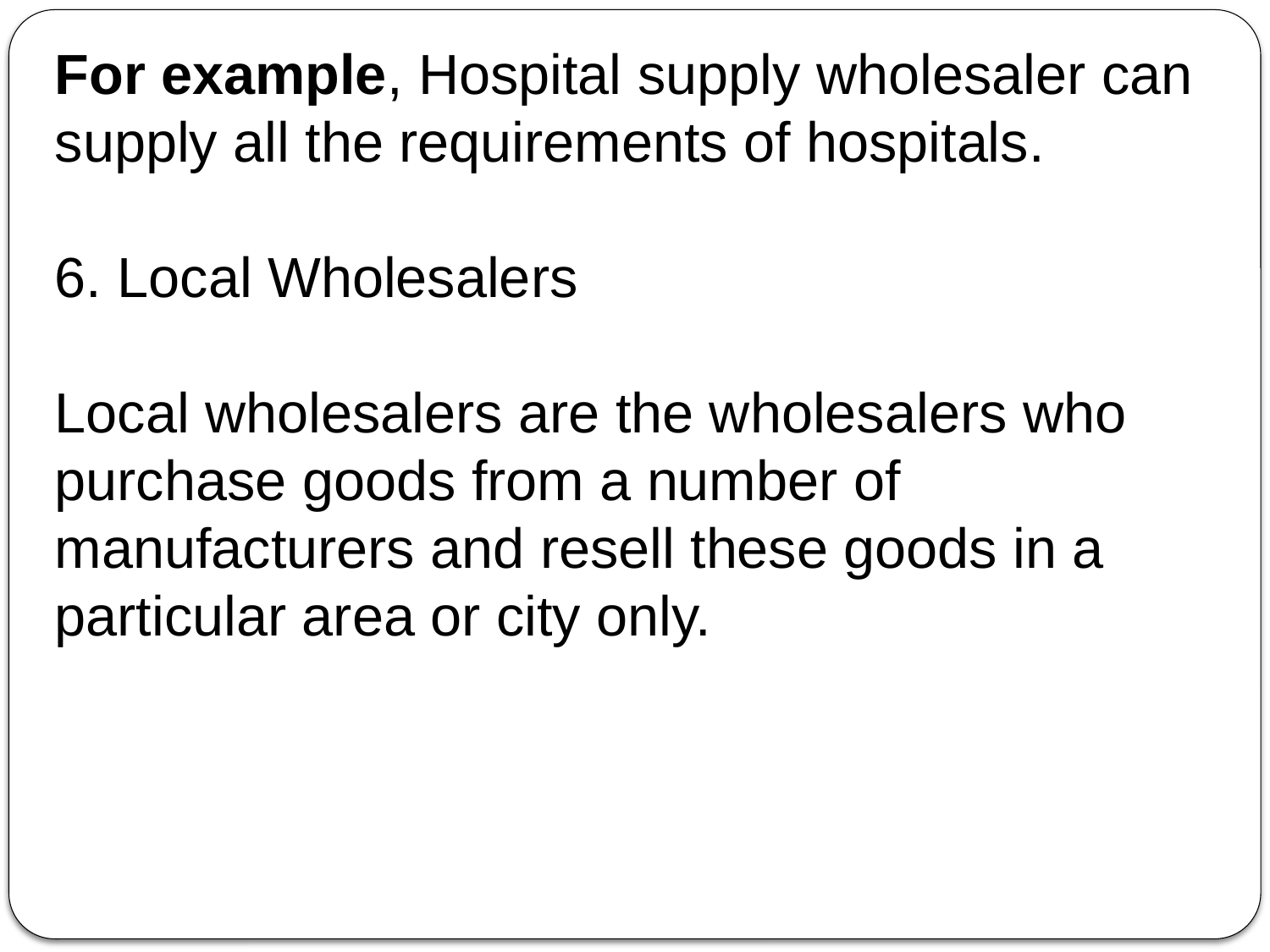

For example, Hospital supply wholesaler can supply all the requirements of hospitals.

6. Local Wholesalers

Local wholesalers are the wholesalers who purchase goods from a number of manufacturers and resell these goods in a particular area or city only.